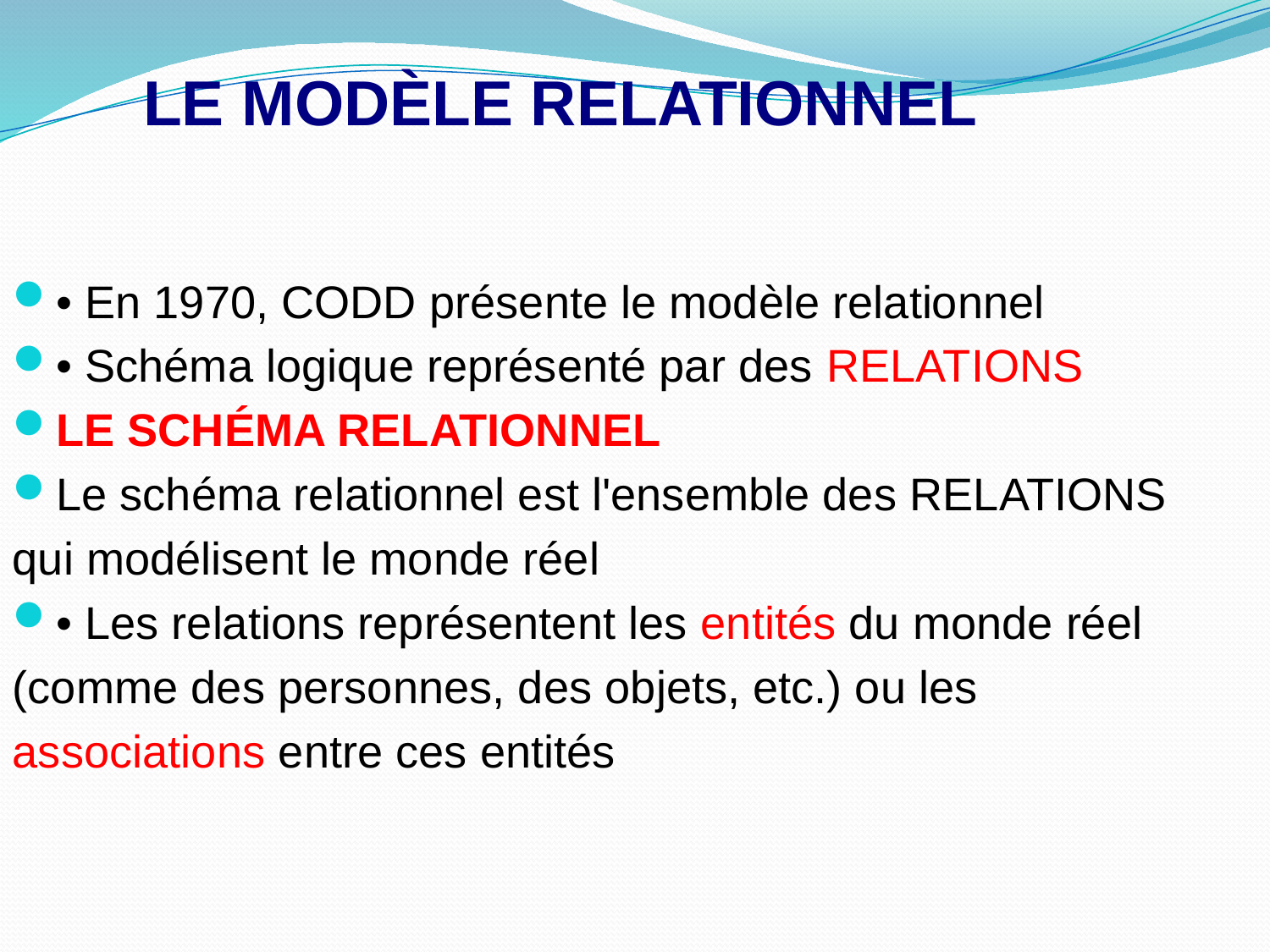

LE MODÈLE RELATIONNEL
• En 1970, CODD présente le modèle relationnel
• Schéma logique représenté par des RELATIONS
LE SCHÉMA RELATIONNEL
Le schéma relationnel est l'ensemble des RELATIONS
qui modélisent le monde réel
• Les relations représentent les entités du monde réel
(comme des personnes, des objets, etc.) ou les
associations entre ces entités